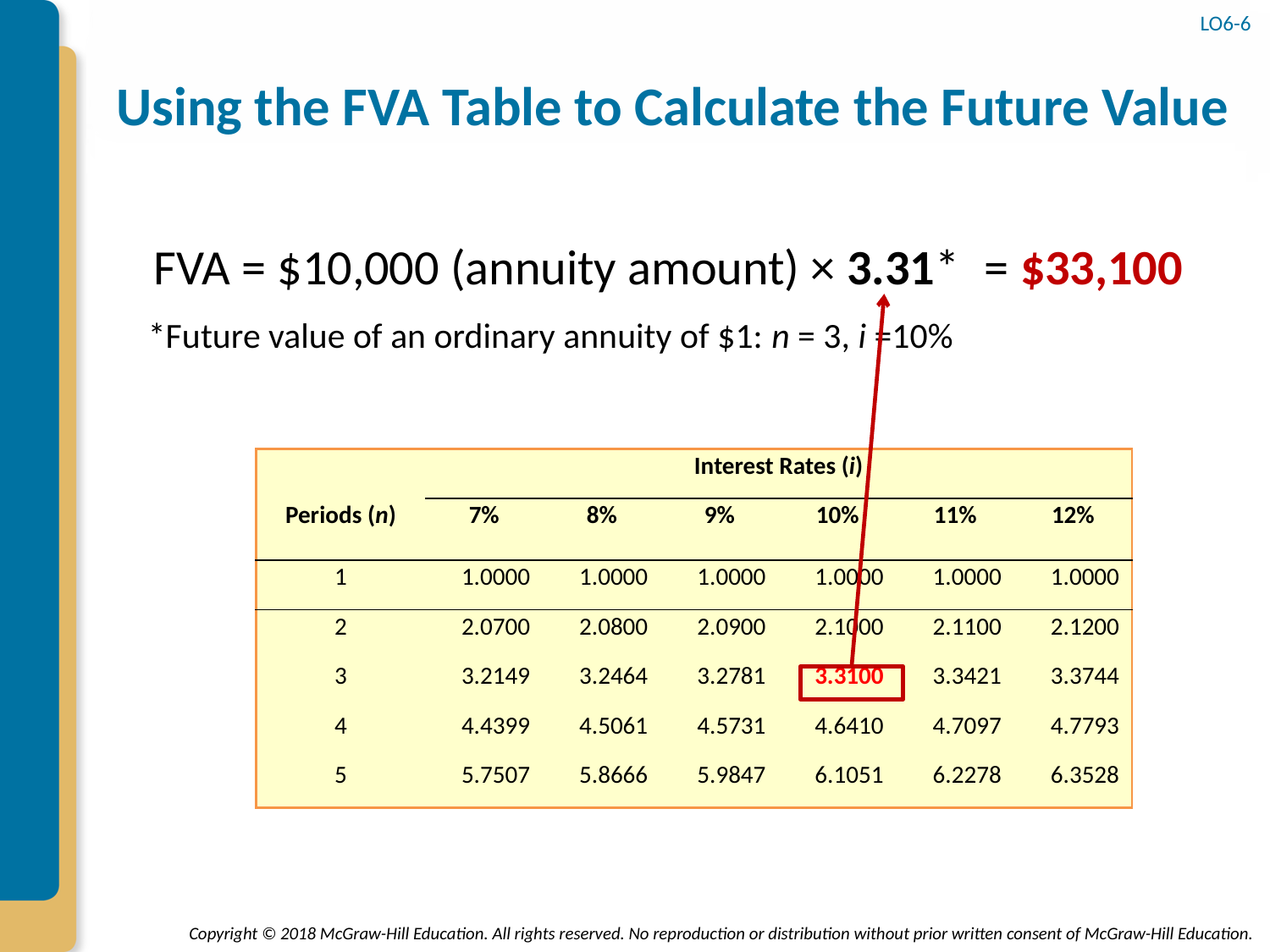

LO6-6
# Using the FVA Table to Calculate the Future Value
= $33,100
FVA = $10,000 (annuity amount) × 3.31*
*Future value of an ordinary annuity of $1: n = 3, i =10%
|  | Interest Rates (i) |  |  |  |  |  |
| --- | --- | --- | --- | --- | --- | --- |
| Periods (n) | 7% | 8% | 9% | 10% | 11% | 12% |
| 1 | 1.0000 | 1.0000 | 1.0000 | 1.0000 | 1.0000 | 1.0000 |
| 2 | 2.0700 | 2.0800 | 2.0900 | 2.1000 | 2.1100 | 2.1200 |
| 3 | 3.2149 | 3.2464 | 3.2781 | 3.3100 | 3.3421 | 3.3744 |
| 4 | 4.4399 | 4.5061 | 4.5731 | 4.6410 | 4.7097 | 4.7793 |
| 5 | 5.7507 | 5.8666 | 5.9847 | 6.1051 | 6.2278 | 6.3528 |